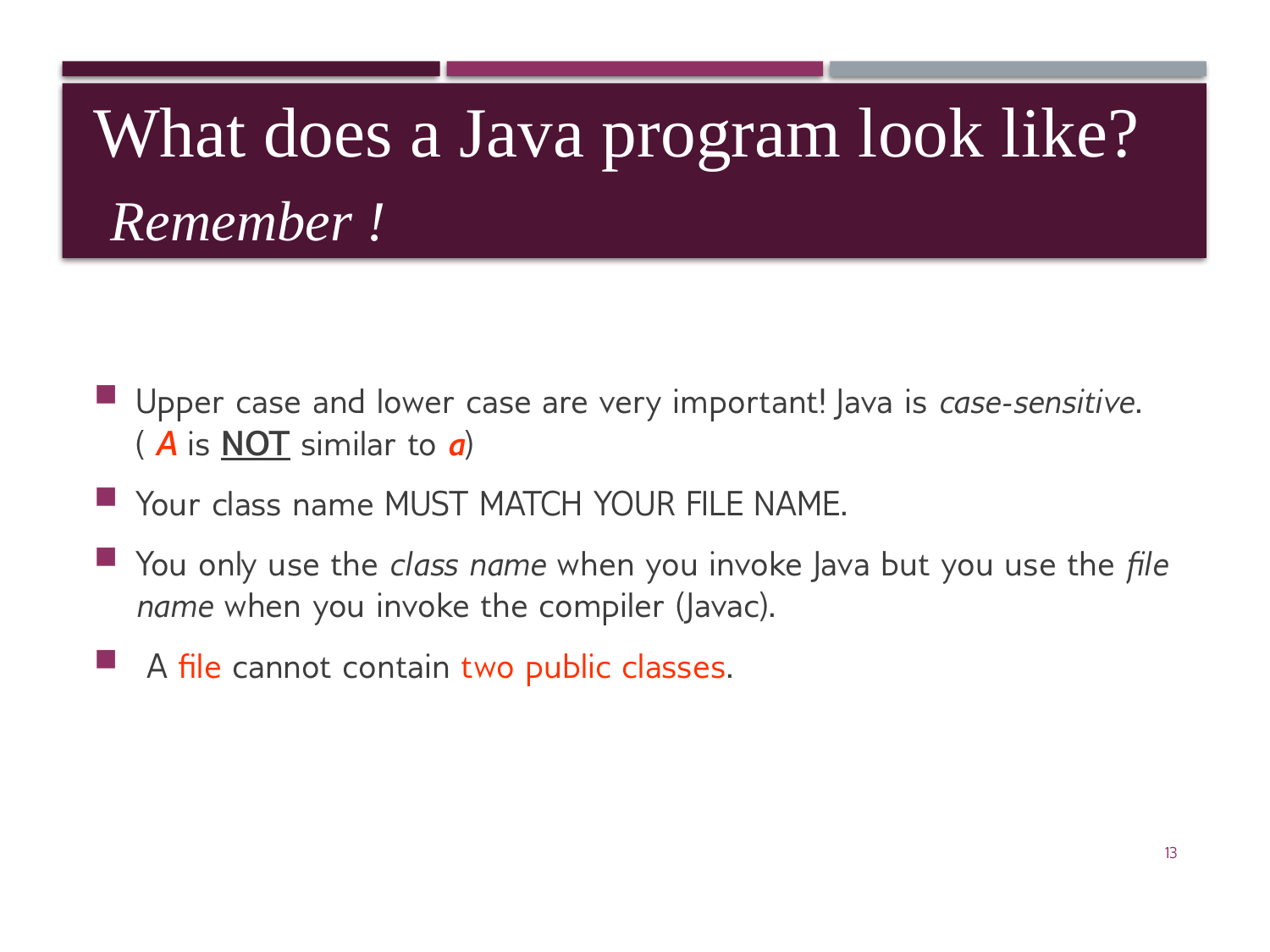

#
What does a Java program look like?
 Remember !
Upper case and lower case are very important! Java is case-sensitive. ( A is NOT similar to a)
Your class name MUST MATCH YOUR FILE NAME.
You only use the class name when you invoke Java but you use the file name when you invoke the compiler (Javac).
 A file cannot contain two public classes.

13